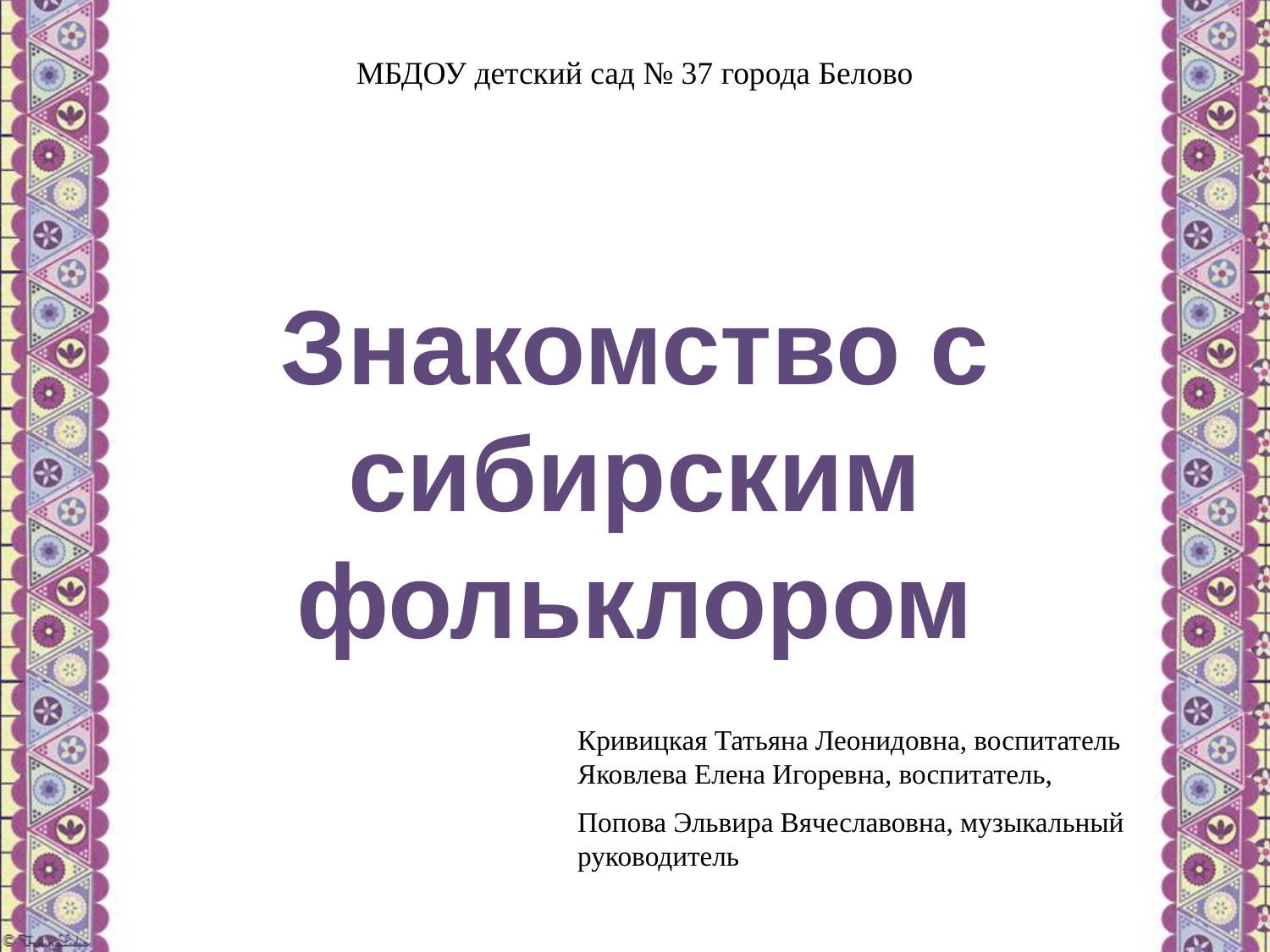

МБДОУ детский сад № 37 города Белово
Знакомство с сибирским фольклором
Кривицкая Татьяна Леонидовна, воспитатель
Яковлева Елена Игоревна, воспитатель,
Попова Эльвира Вячеславовна, музыкальный руководитель